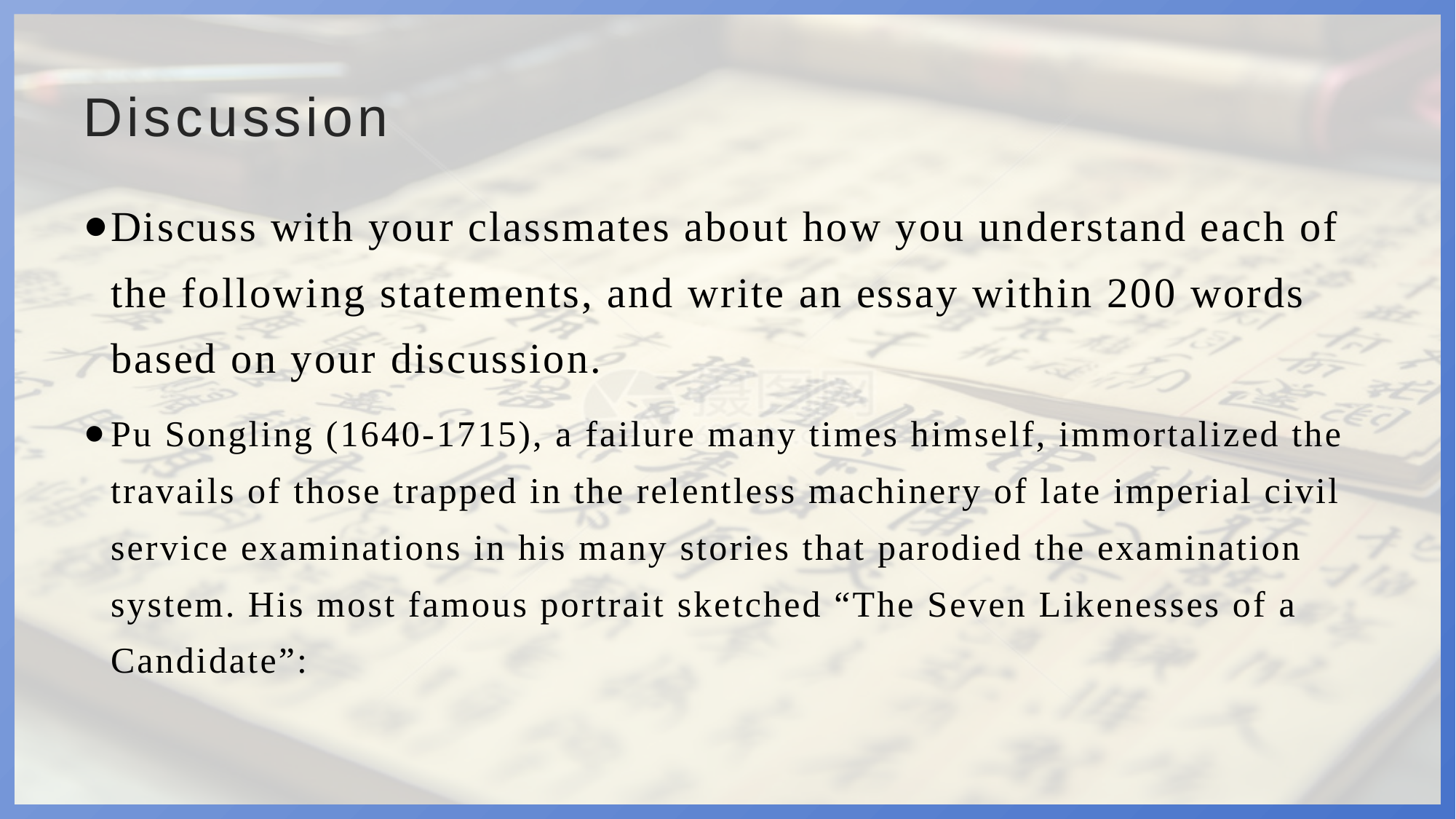

# Discussion
Discuss with your classmates about how you understand each of the following statements, and write an essay within 200 words based on your discussion.
Pu Songling (1640-1715), a failure many times himself, immortalized the travails of those trapped in the relentless machinery of late imperial civil service examinations in his many stories that parodied the examination system. His most famous portrait sketched “The Seven Likenesses of a Candidate”: